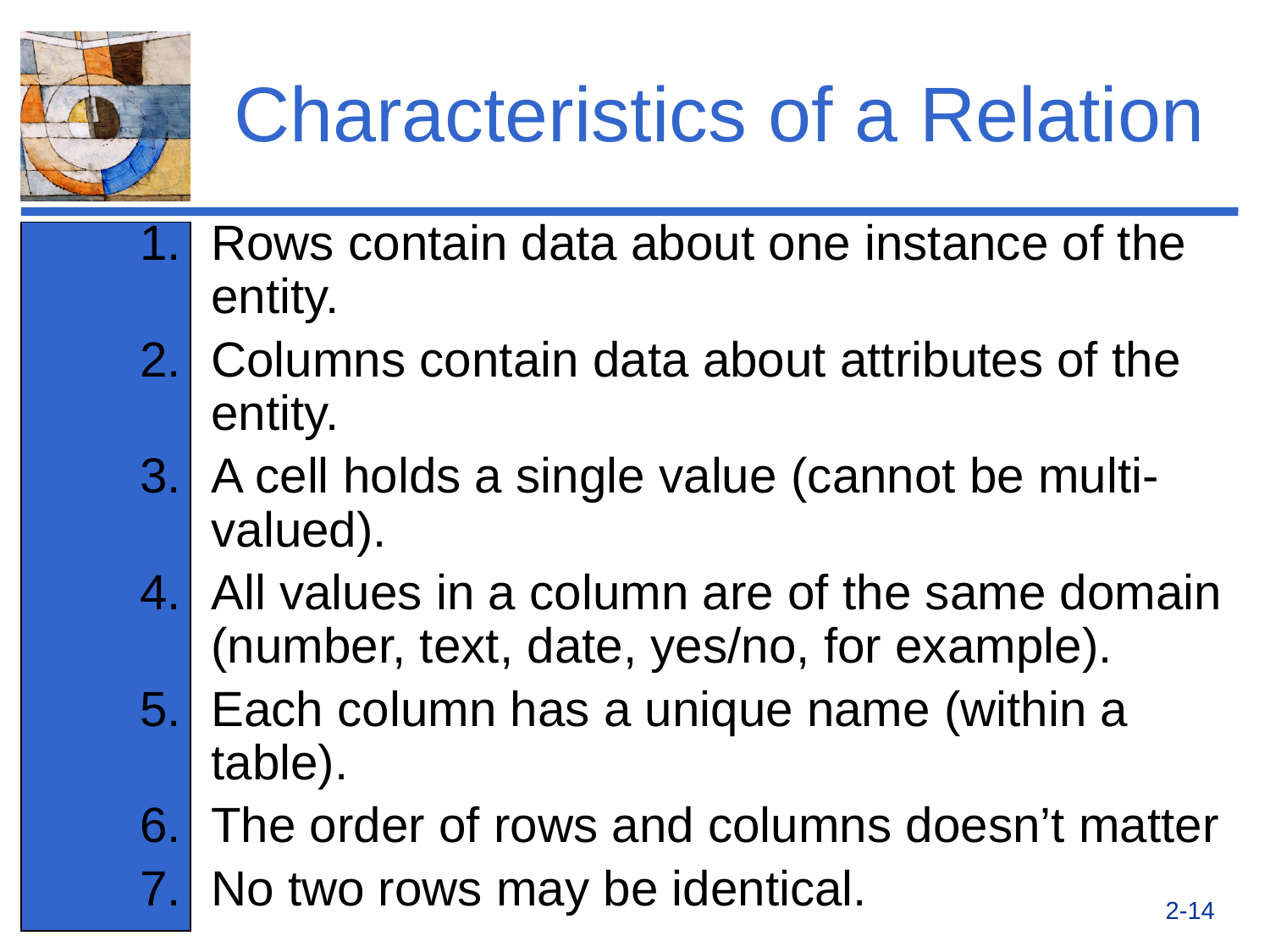

# Characteristics of a Relation
Rows contain data about one instance of the entity.
Columns contain data about attributes of the entity.
A cell holds a single value (cannot be multi-valued).
All values in a column are of the same domain (number, text, date, yes/no, for example).
Each column has a unique name (within a table).
The order of rows and columns doesn’t matter
No two rows may be identical.
2-14